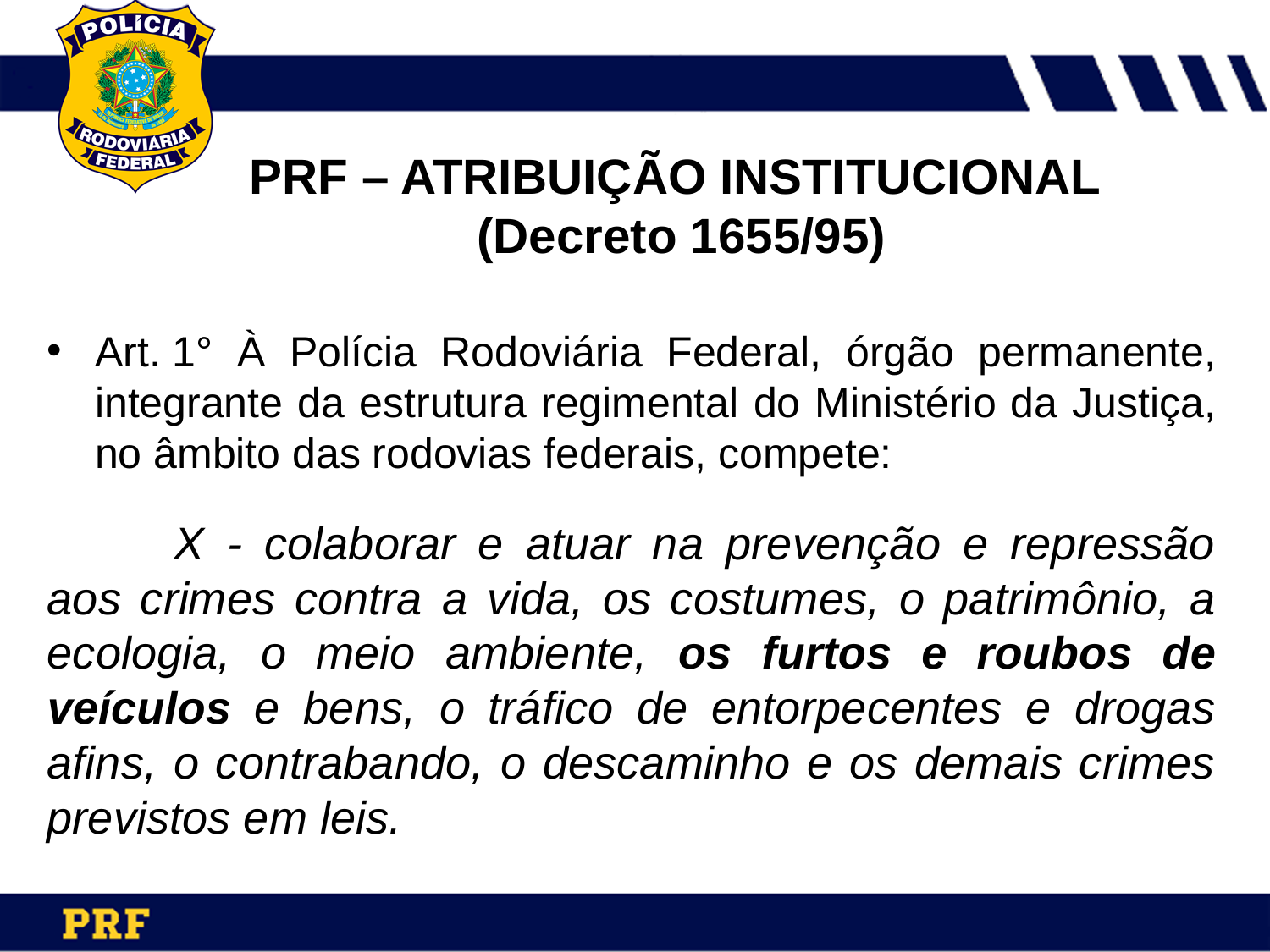

PRF – ATRIBUIÇÃO INSTITUCIONAL
(Decreto 1655/95)
Art. 1° À Polícia Rodoviária Federal, órgão permanente, integrante da estrutura regimental do Ministério da Justiça, no âmbito das rodovias federais, compete:
	X - colaborar e atuar na prevenção e repressão aos crimes contra a vida, os costumes, o patrimônio, a ecologia, o meio ambiente, os furtos e roubos de veículos e bens, o tráfico de entorpecentes e drogas afins, o contrabando, o descaminho e os demais crimes previstos em leis.